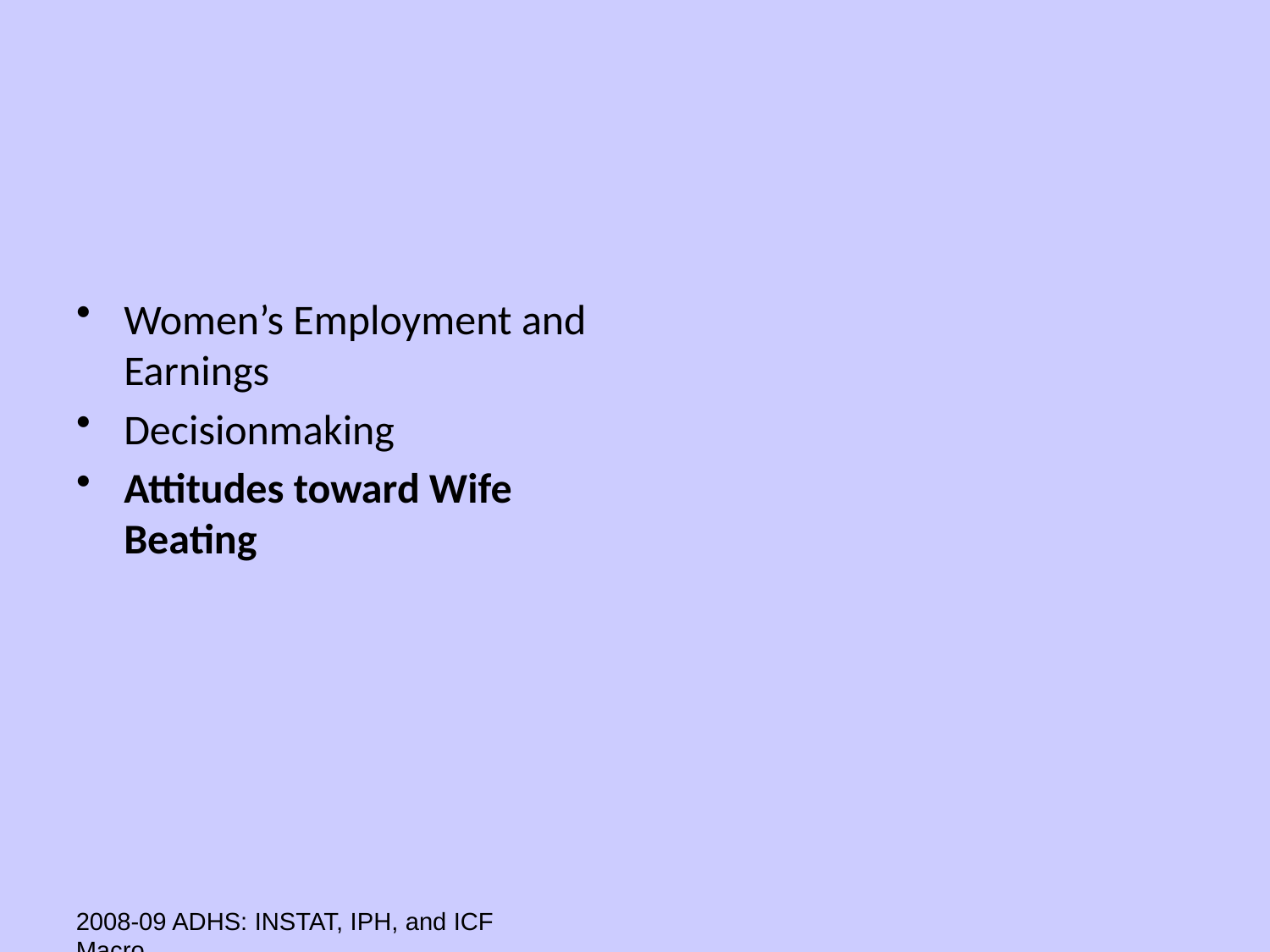

Women’s Employment and Earnings
Decisionmaking
Attitudes toward Wife Beating

2008-09 ADHS: INSTAT, IPH, and ICF Macro